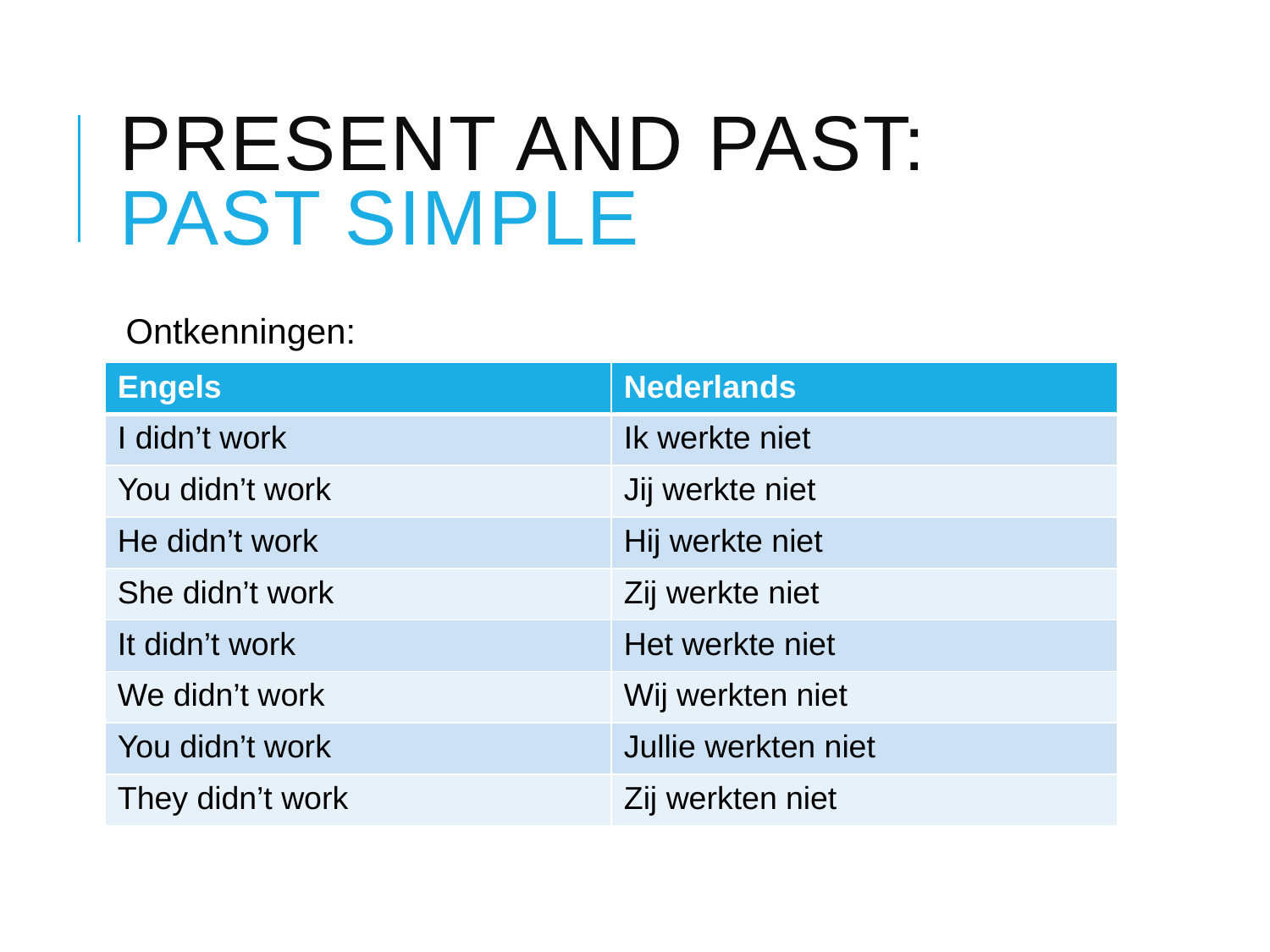

# PRESENT AND PASt: PAST SIMPLE
Ontkenningen:
| Engels | Nederlands |
| --- | --- |
| I didn’t work | Ik werkte niet |
| You didn’t work | Jij werkte niet |
| He didn’t work | Hij werkte niet |
| She didn’t work | Zij werkte niet |
| It didn’t work | Het werkte niet |
| We didn’t work | Wij werkten niet |
| You didn’t work | Jullie werkten niet |
| They didn’t work | Zij werkten niet |